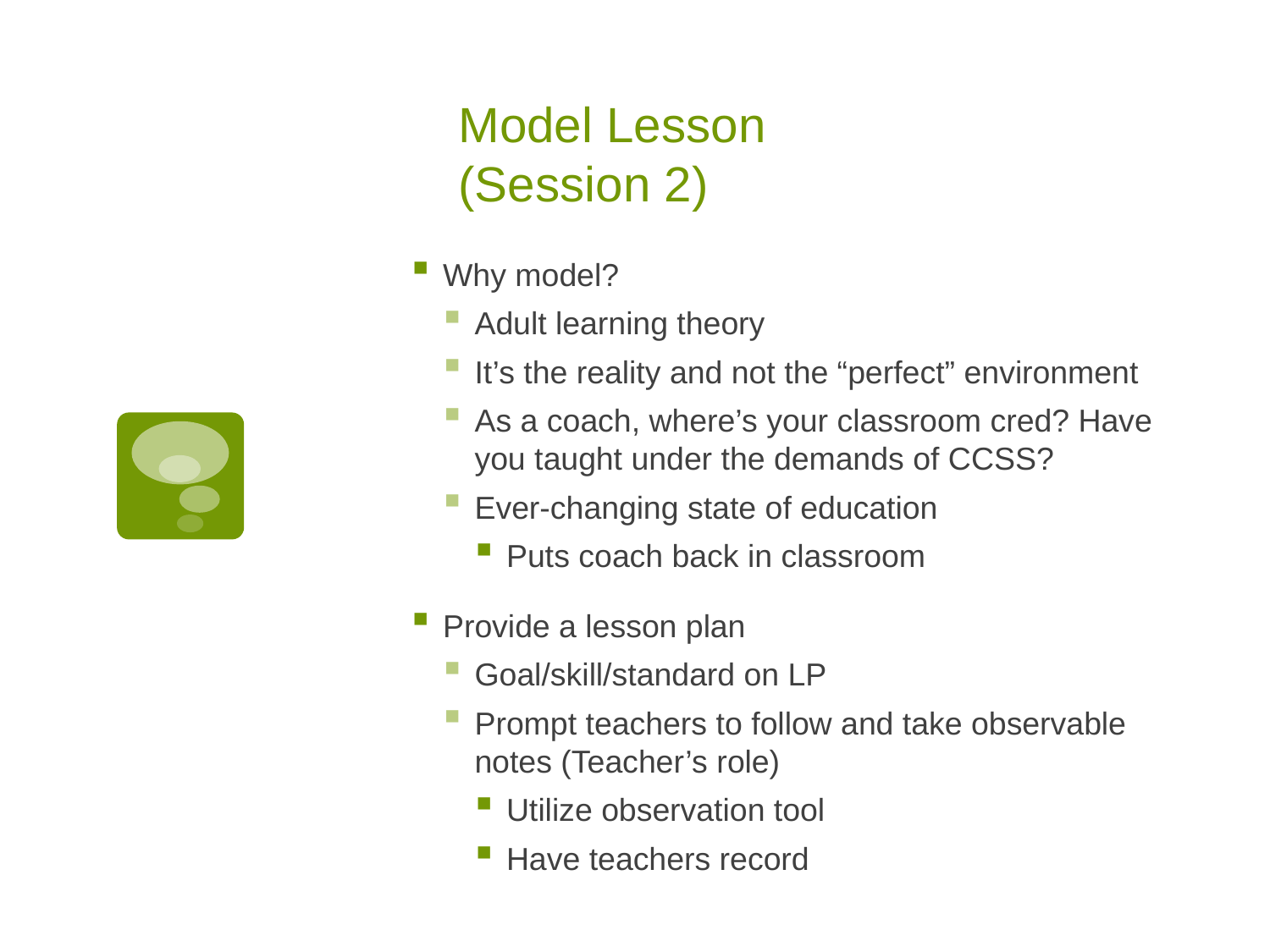

# Model Lesson (Session 2)
Why model?
Adult learning theory
It’s the reality and not the “perfect” environment
As a coach, where’s your classroom cred? Have you taught under the demands of CCSS?
Ever-changing state of education
Puts coach back in classroom
Provide a lesson plan
Goal/skill/standard on LP
Prompt teachers to follow and take observable notes (Teacher’s role)
Utilize observation tool
Have teachers record